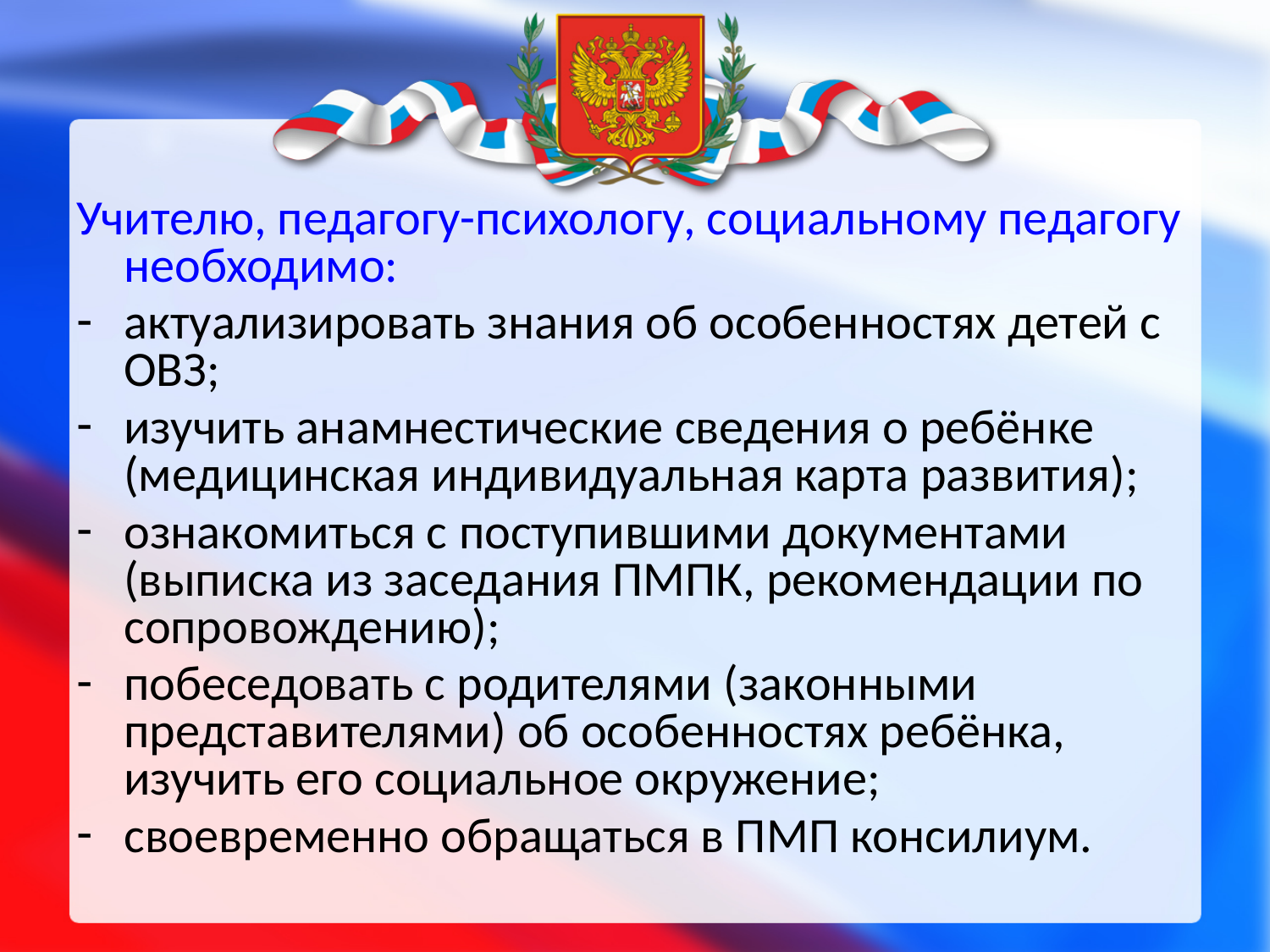

Учителю, педагогу-психологу, социальному педагогу необходимо:
актуализировать знания об особенностях детей с ОВЗ;
изучить анамнестические сведения о ребёнке (медицинская индивидуальная карта развития);
ознакомиться с поступившими документами (выписка из заседания ПМПК, рекомендации по сопровождению);
побеседовать с родителями (законными представителями) об особенностях ребёнка, изучить его социальное окружение;
своевременно обращаться в ПМП консилиум.